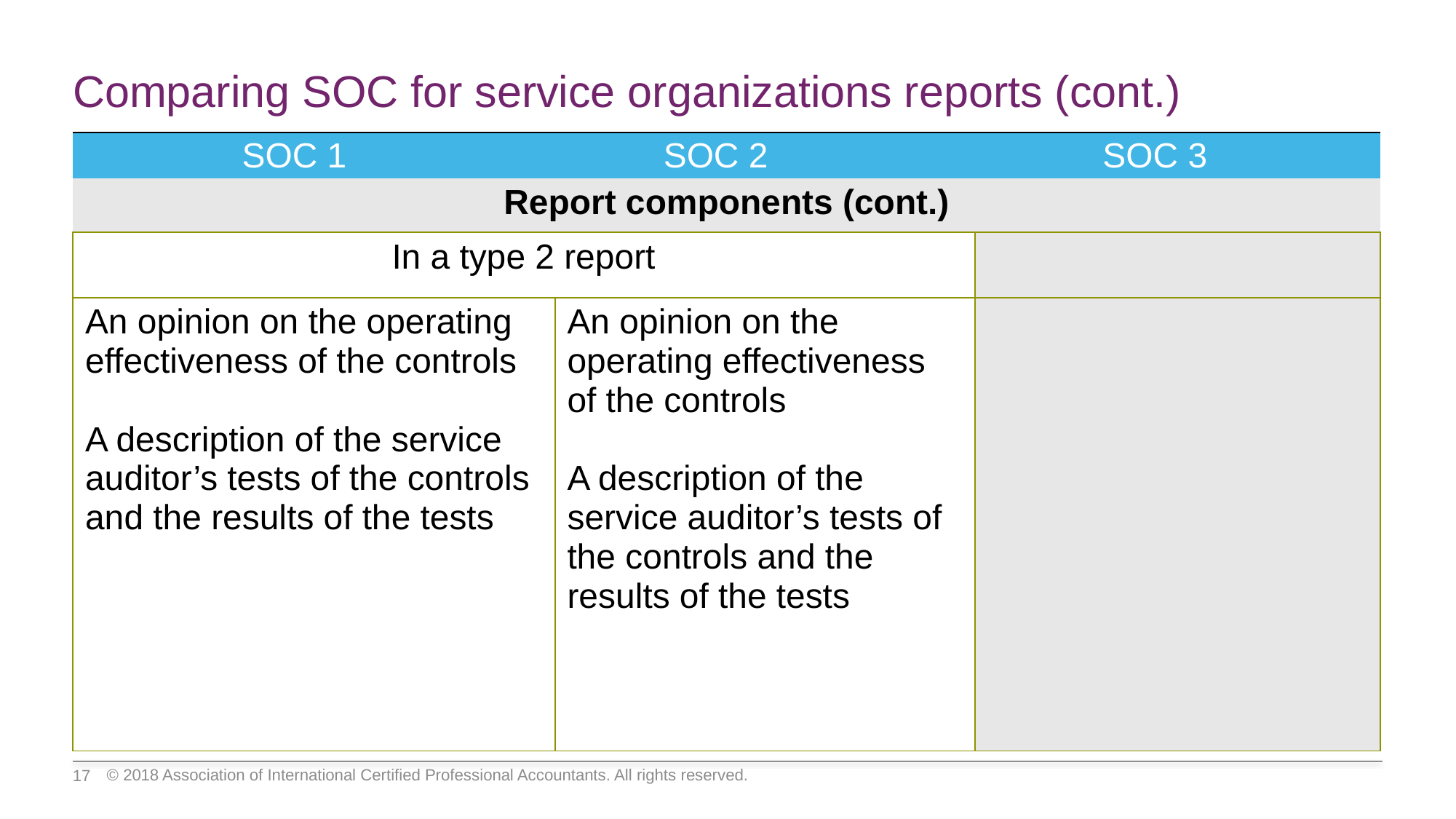

# Comparing SOC for service organizations reports (cont.)

| SOC 1 | SOC 2 |  | SOC 3 |  |
| --- | --- | --- | --- | --- |
| Report components (cont.) |  |  |  |  |
| In a type 2 report |  |  |  |  |
| An opinion on the operating effectiveness of the controls A description of the service auditor’s tests of the controls and the results of the tests |  | An opinion on the operating effectiveness of the controls A description of the service auditor’s tests of the controls and the results of the tests |  |  |
© 2018 Association of International Certified Professional Accountants. All rights reserved.
17